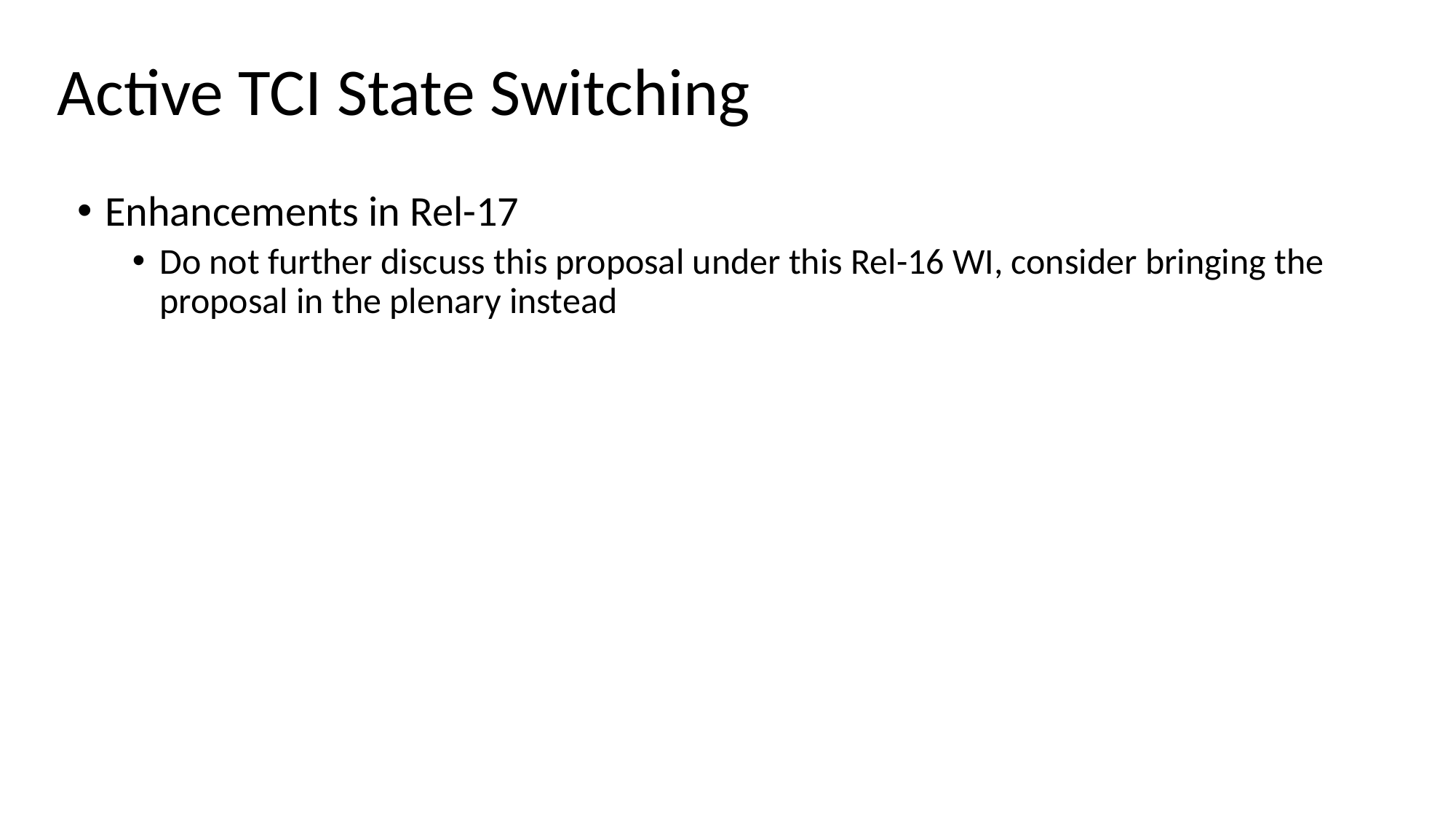

# Active TCI State Switching
Enhancements in Rel-17
Do not further discuss this proposal under this Rel-16 WI, consider bringing the proposal in the plenary instead